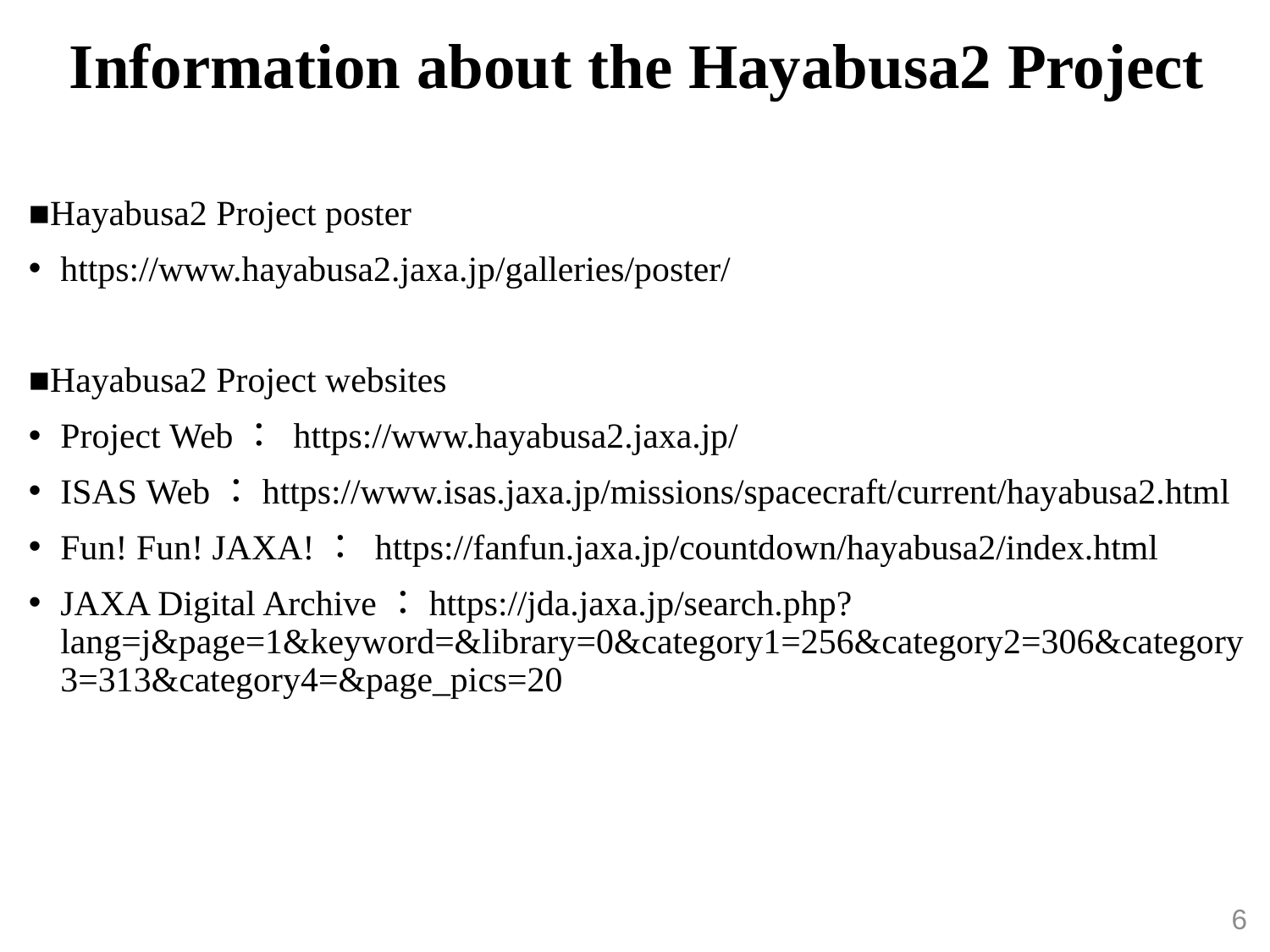

# Information about the Hayabusa2 Project
■Hayabusa2 Project poster
https://www.hayabusa2.jaxa.jp/galleries/poster/

■Hayabusa2 Project websites
Project Web： https://www.hayabusa2.jaxa.jp/
ISAS Web：https://www.isas.jaxa.jp/missions/spacecraft/current/hayabusa2.html
Fun! Fun! JAXA!： https://fanfun.jaxa.jp/countdown/hayabusa2/index.html
JAXA Digital Archive：https://jda.jaxa.jp/search.php?lang=j&page=1&keyword=&library=0&category1=256&category2=306&category3=313&category4=&page_pics=20

6